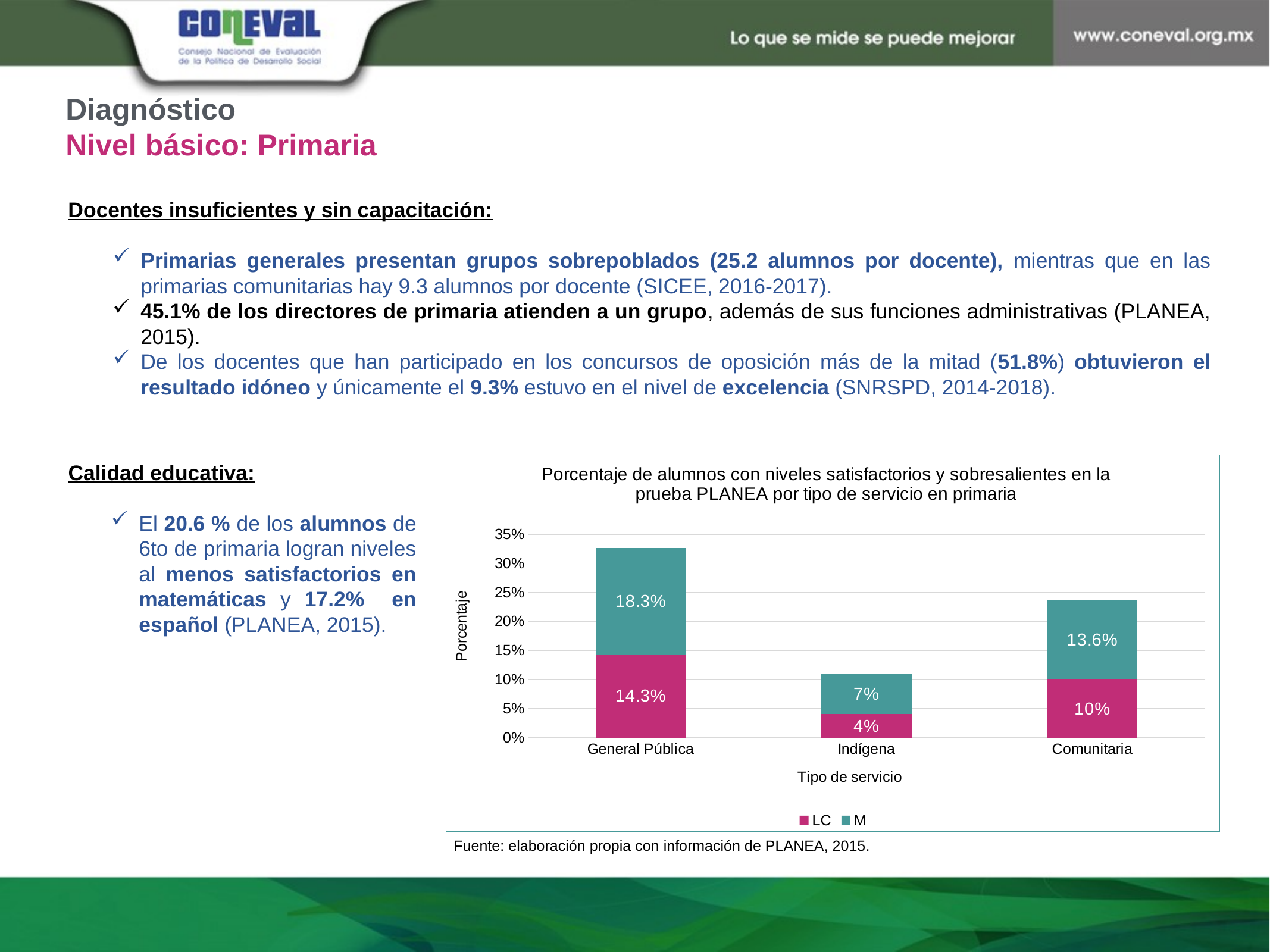

Diagnóstico
Nivel básico: Primaria

Docentes insuficientes y sin capacitación:

Primarias generales presentan grupos sobrepoblados (25.2 alumnos por docente), mientras que en las primarias comunitarias hay 9.3 alumnos por docente (SICEE, 2016-2017).
45.1% de los directores de primaria atienden a un grupo, además de sus funciones administrativas (PLANEA, 2015).
De los docentes que han participado en los concursos de oposición más de la mitad (51.8%) obtuvieron el resultado idóneo y únicamente el 9.3% estuvo en el nivel de excelencia (SNRSPD, 2014-2018).

Calidad educativa:

El 20.6 % de los alumnos de 6to de primaria logran niveles al menos satisfactorios en matemáticas y 17.2%  en español (PLANEA, 2015).

### Chart: Porcentaje de alumnos con niveles satisfactorios y sobresalientes en la prueba PLANEA por tipo de servicio en primaria

| Category | LC | M |
|---|---|---|
| General Pública | 0.143 | 0.183 |
| Indígena | 0.04 | 0.07 |
| Comunitaria | 0.1 | 0.136 |
Fuente: elaboración propia con información de PLANEA, 2015.